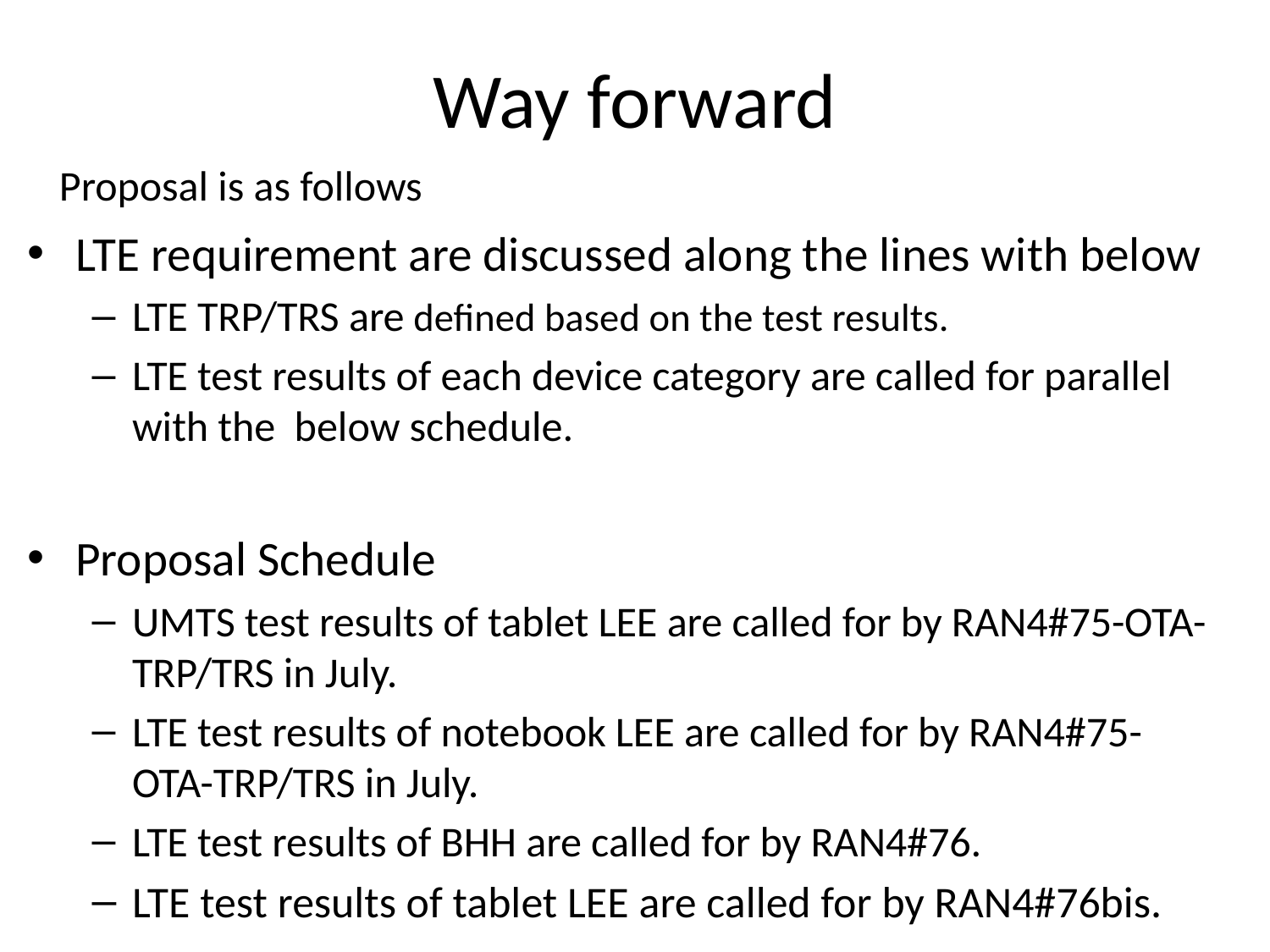

# Way forward
Proposal is as follows
LTE requirement are discussed along the lines with below
LTE TRP/TRS are defined based on the test results.
LTE test results of each device category are called for parallel with the  below schedule.

Proposal Schedule
UMTS test results of tablet LEE are called for by RAN4#75-OTA-TRP/TRS in July.
LTE test results of notebook LEE are called for by RAN4#75-OTA-TRP/TRS in July.
LTE test results of BHH are called for by RAN4#76.
LTE test results of tablet LEE are called for by RAN4#76bis.